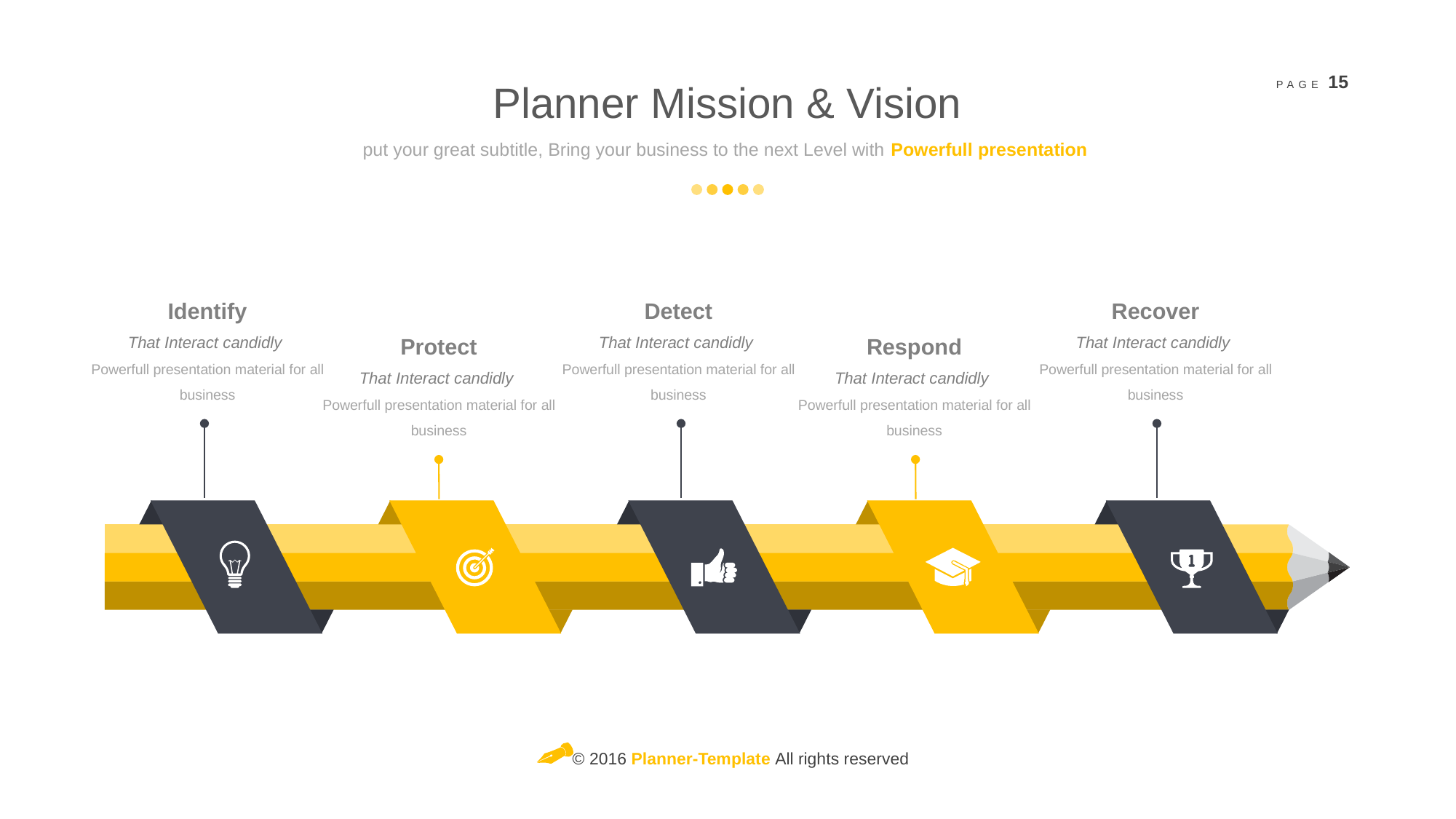

Planner Mission & Vision
put your great subtitle, Bring your business to the next Level with Powerfull presentation

Identify
That Interact candidly
Powerfull presentation material for all business
Detect
That Interact candidly
Powerfull presentation material for all business
Recover
That Interact candidly
Powerfull presentation material for all business
Protect
That Interact candidly
Powerfull presentation material for all business
Respond
That Interact candidly
Powerfull presentation material for all business